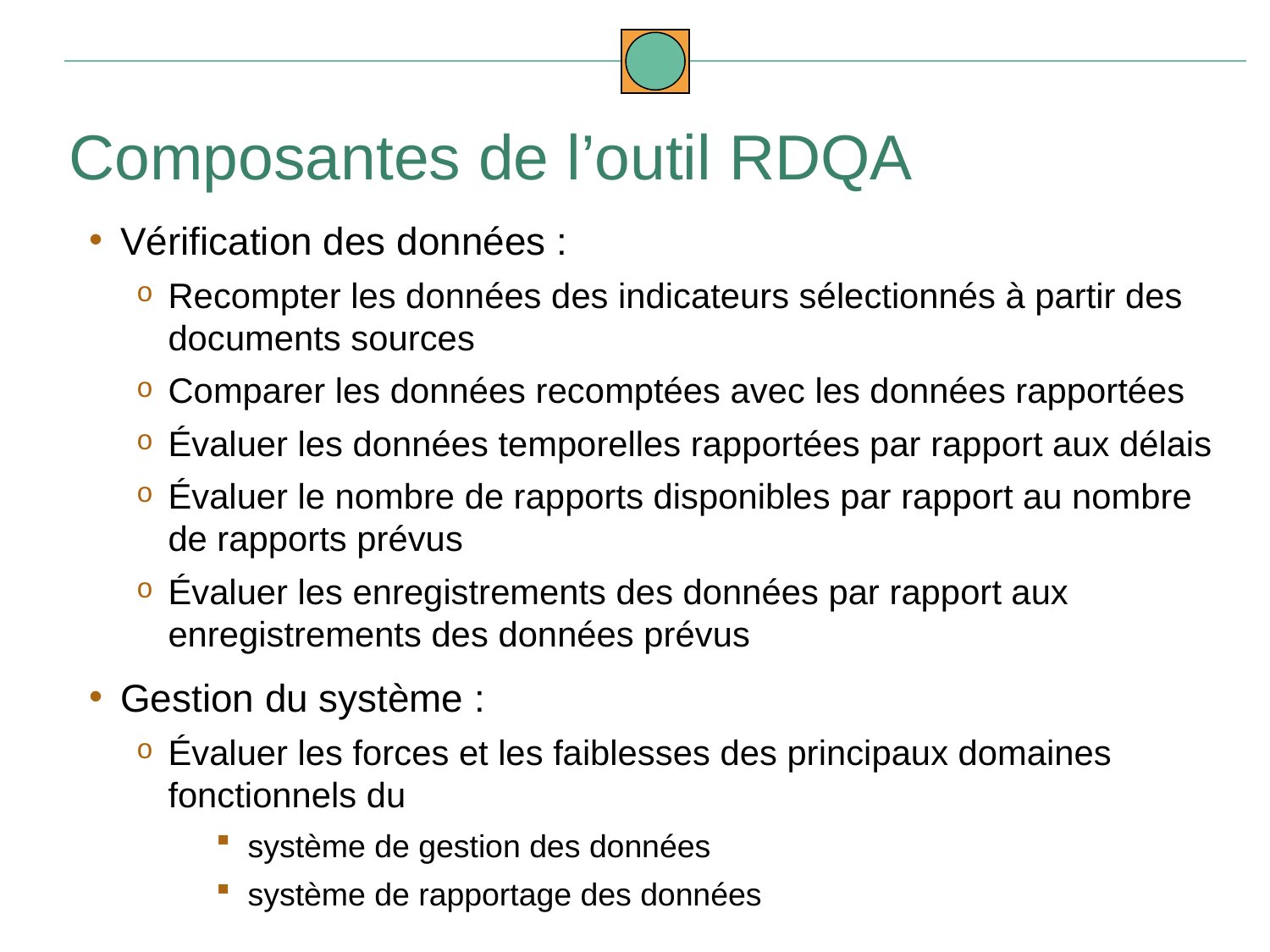

Composantes de l’outil RDQA
Vérification des données :
Recompter les données des indicateurs sélectionnés à partir des documents sources
Comparer les données recomptées avec les données rapportées
Évaluer les données temporelles rapportées par rapport aux délais
Évaluer le nombre de rapports disponibles par rapport au nombre de rapports prévus
Évaluer les enregistrements des données par rapport aux enregistrements des données prévus
Gestion du système :
Évaluer les forces et les faiblesses des principaux domaines fonctionnels du
système de gestion des données
système de rapportage des données